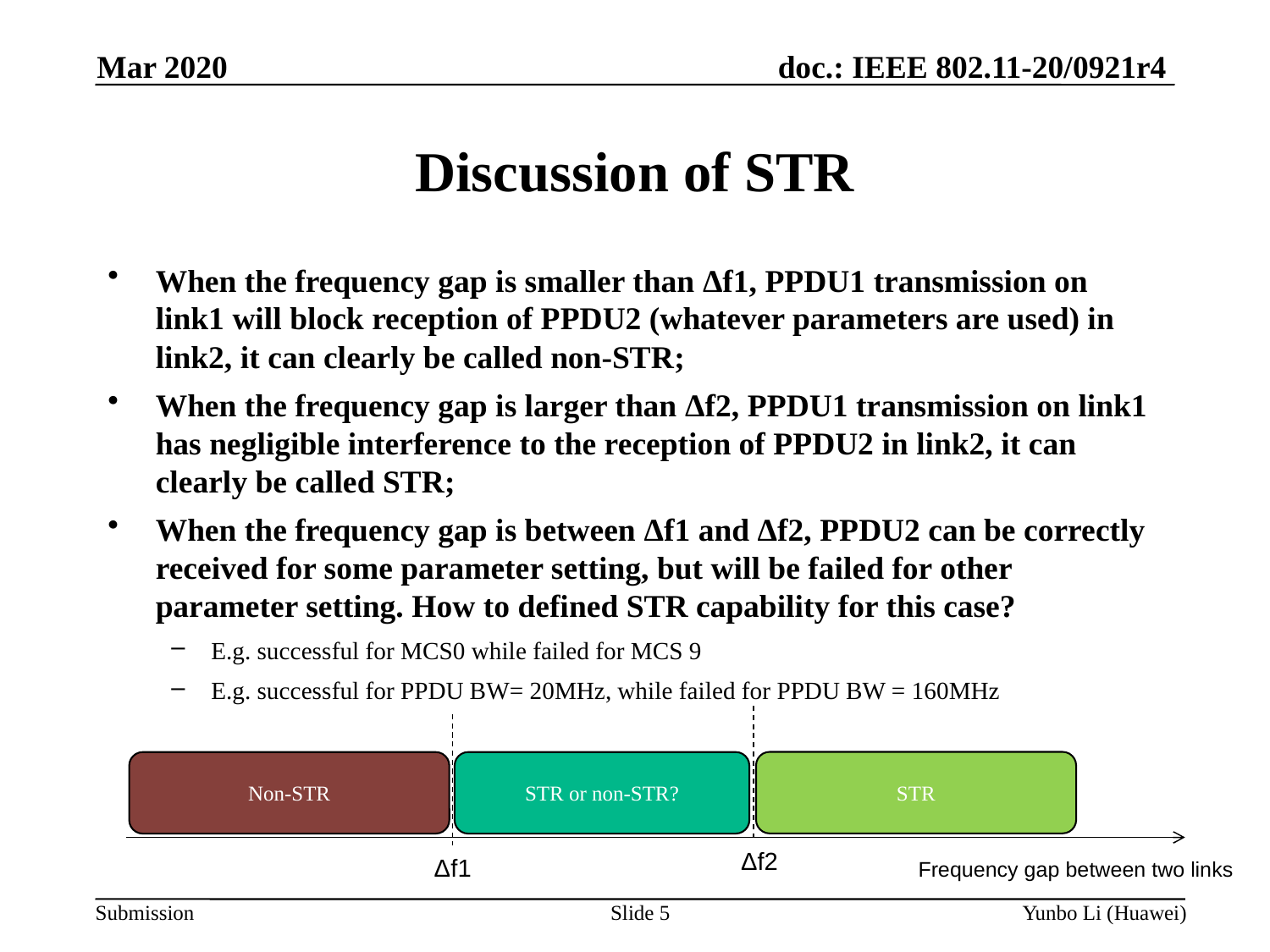

Mar 2020
Discussion of STR
When the frequency gap is smaller than Δf1, PPDU1 transmission on link1 will block reception of PPDU2 (whatever parameters are used) in link2, it can clearly be called non-STR;
When the frequency gap is larger than Δf2, PPDU1 transmission on link1 has negligible interference to the reception of PPDU2 in link2, it can clearly be called STR;
When the frequency gap is between Δf1 and Δf2, PPDU2 can be correctly received for some parameter setting, but will be failed for other parameter setting. How to defined STR capability for this case?
E.g. successful for MCS0 while failed for MCS 9
E.g. successful for PPDU BW= 20MHz, while failed for PPDU BW = 160MHz
STR
Non-STR
STR or non-STR?
 Δf2
 Δf1
Frequency gap between two links
Slide 5
Yunbo Li (Huawei)